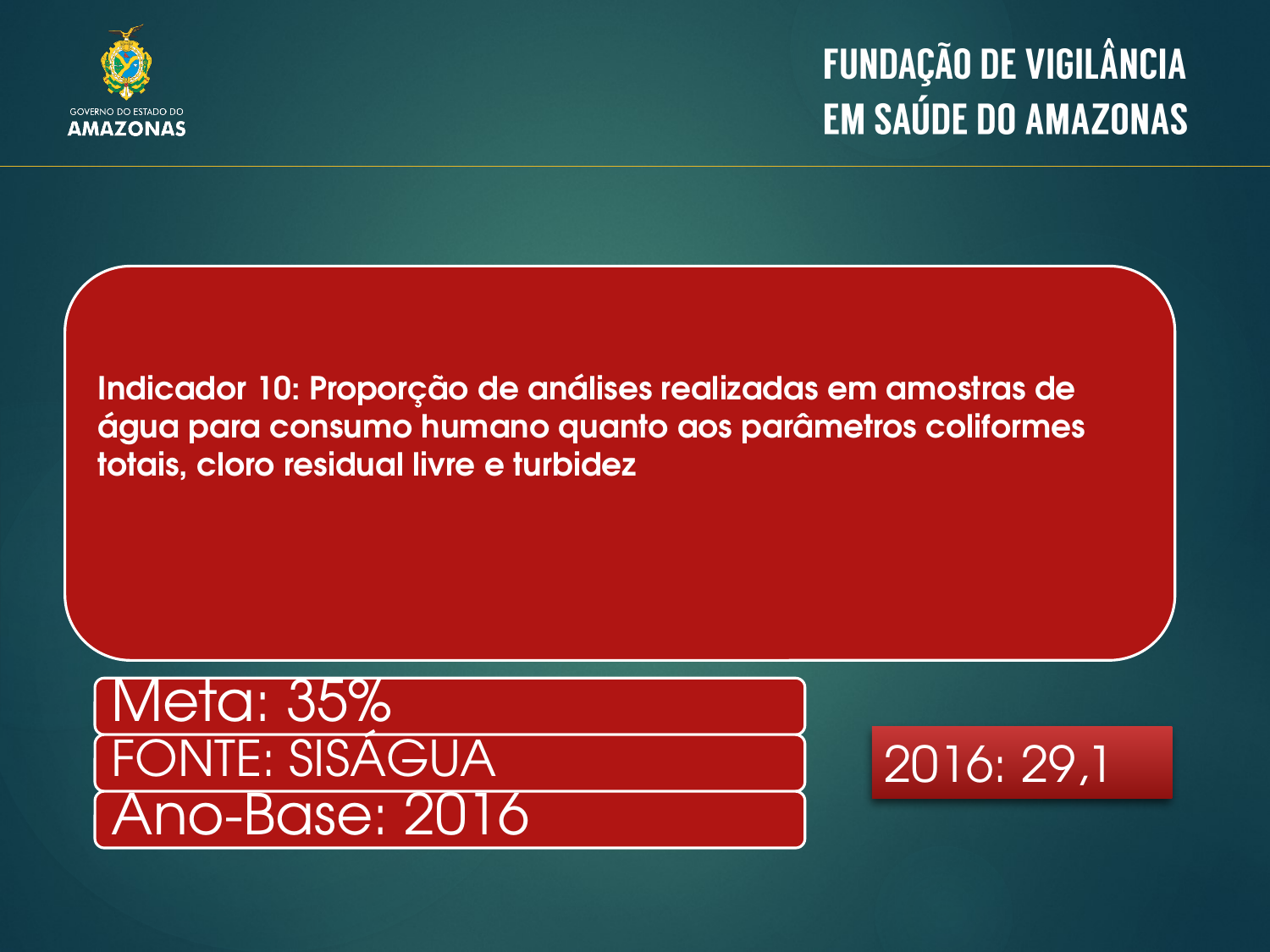

Indicador 10: Proporção de análises realizadas em amostras de água para consumo humano quanto aos parâmetros coliformes totais, cloro residual livre e turbidez
Meta: 35%
Ano-Base: 2016
FONTE: SISÁGUA
2016: 29,1